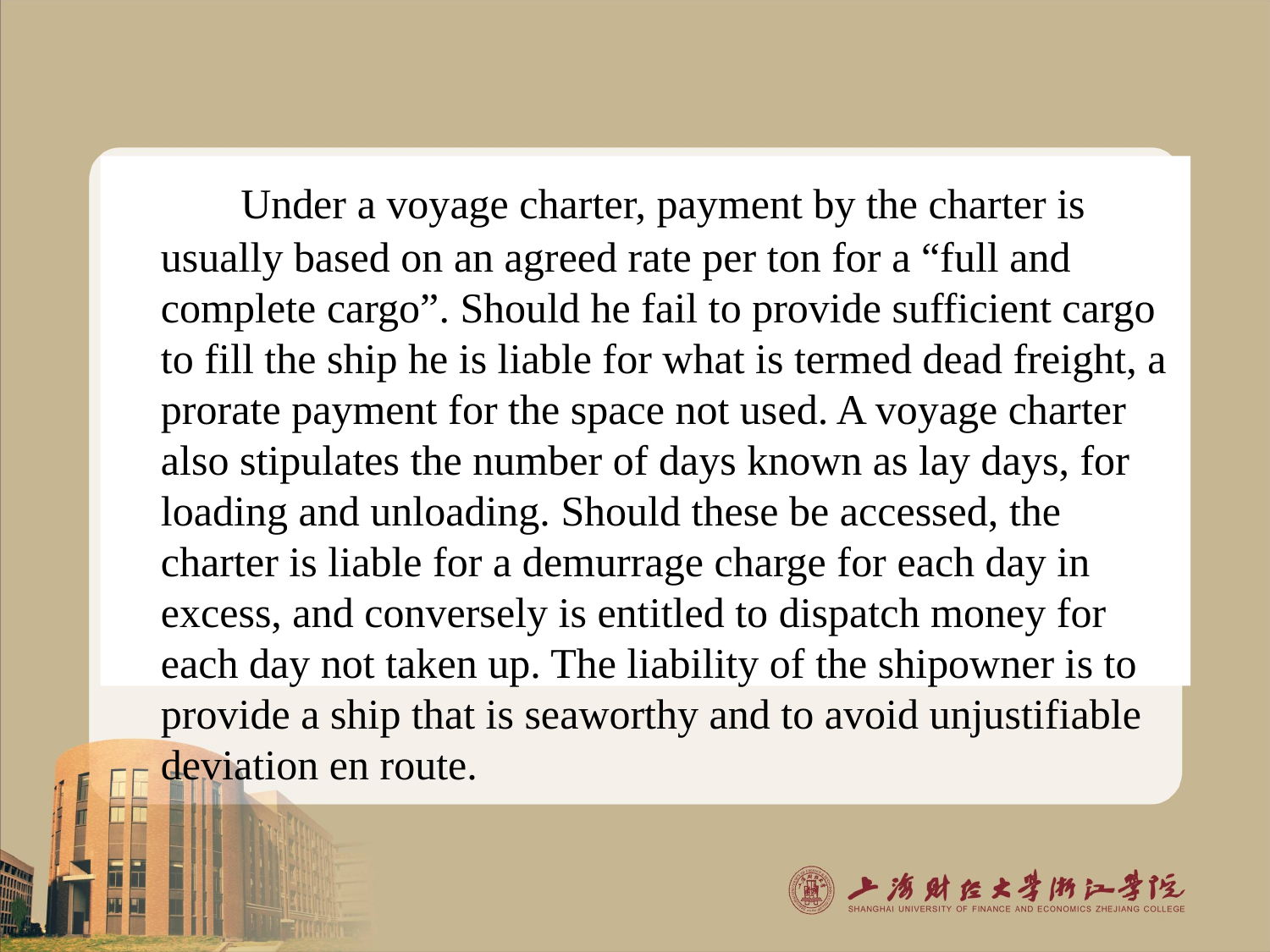

Under a voyage charter, payment by the charter is usually based on an agreed rate per ton for a “full and complete cargo”. Should he fail to provide sufficient cargo to fill the ship he is liable for what is termed dead freight, a prorate payment for the space not used. A voyage charter also stipulates the number of days known as lay days, for loading and unloading. Should these be accessed, the charter is liable for a demurrage charge for each day in excess, and conversely is entitled to dispatch money for each day not taken up. The liability of the shipowner is to provide a ship that is seaworthy and to avoid unjustifiable deviation en route.